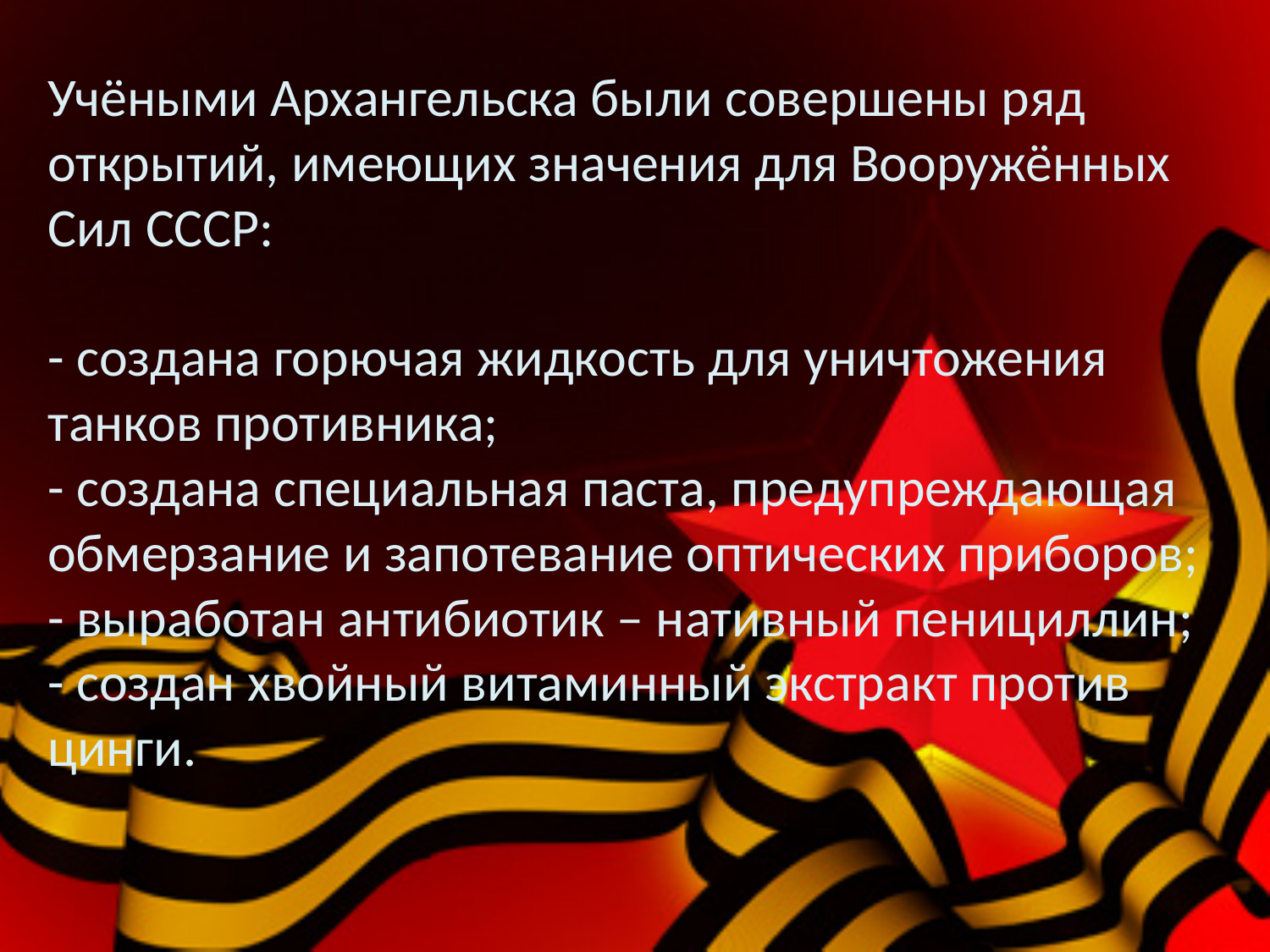

Учёными Архангельска были совершены ряд открытий, имеющих значения для Вооружённых Сил СССР:
- создана горючая жидкость для уничтожения танков противника;
- создана специальная паста, предупреждающая обмерзание и запотевание оптических приборов;
- выработан антибиотик – нативный пенициллин;
- создан хвойный витаминный экстракт против цинги.